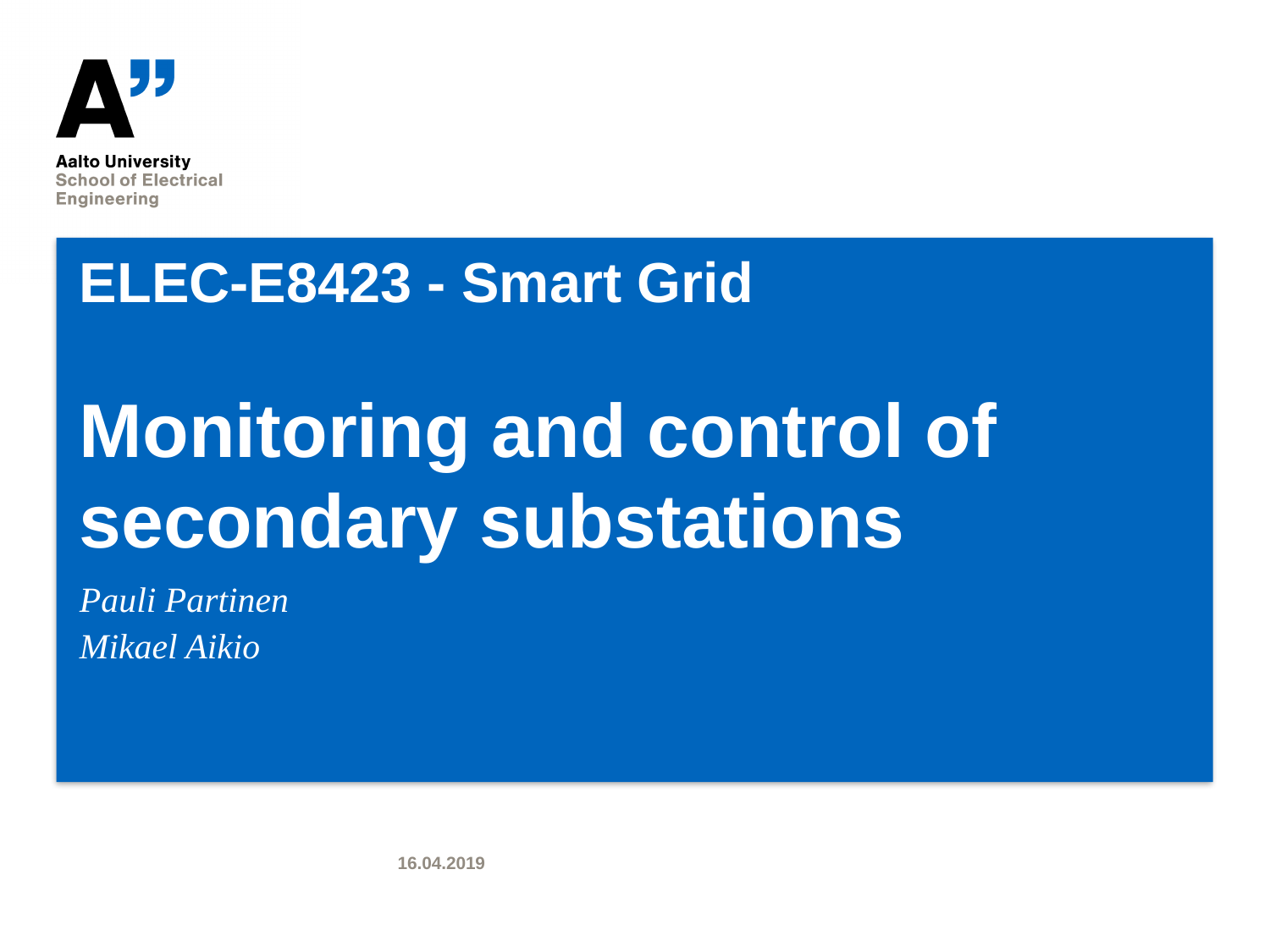

# ELEC-E8423 - Smart Grid Monitoring and control of secondary substations
Pauli Partinen
Mikael Aikio

16.04.2019